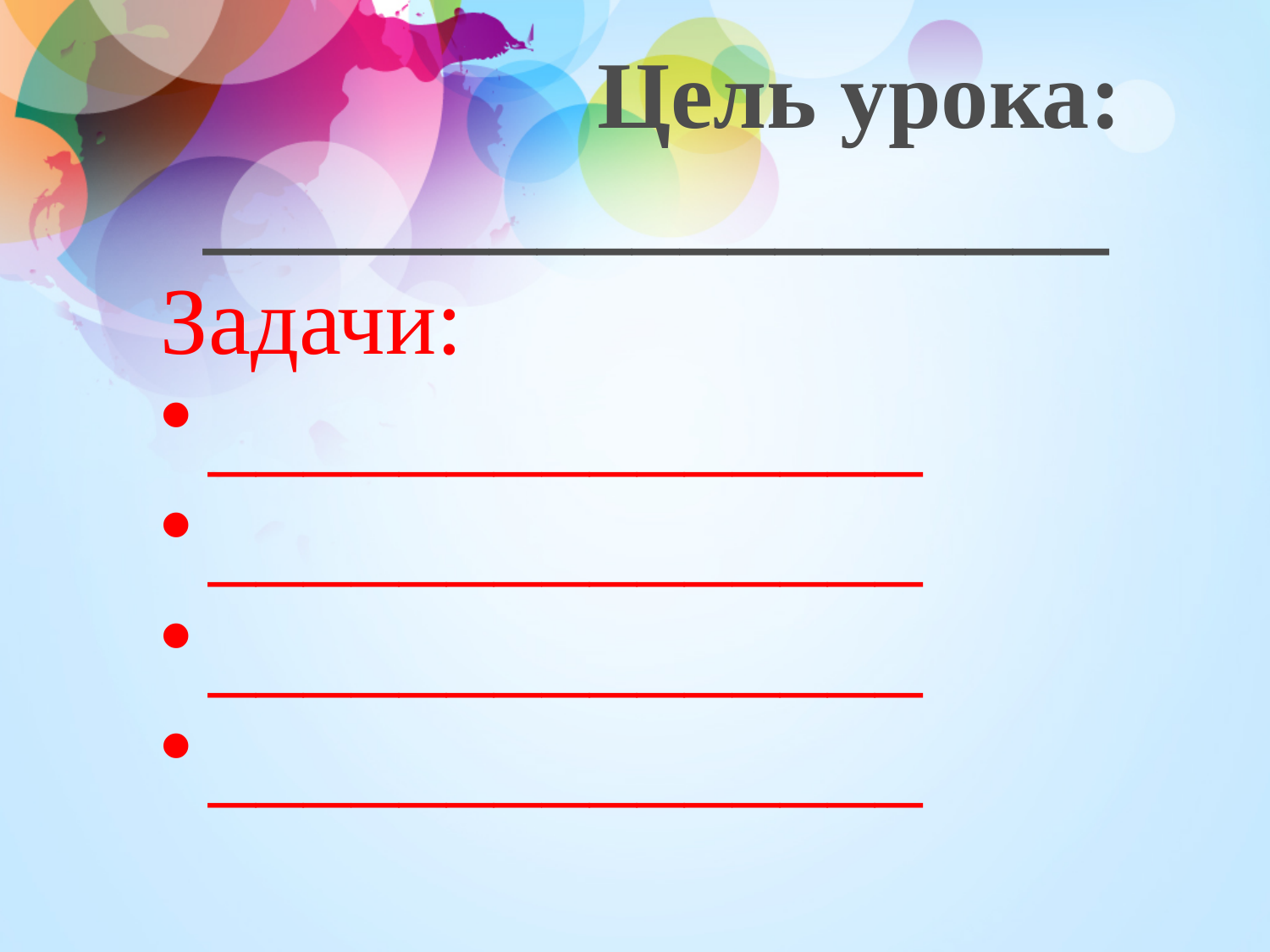

# Цель урока: ___________________
Задачи:
_______________
_______________
_______________
_______________